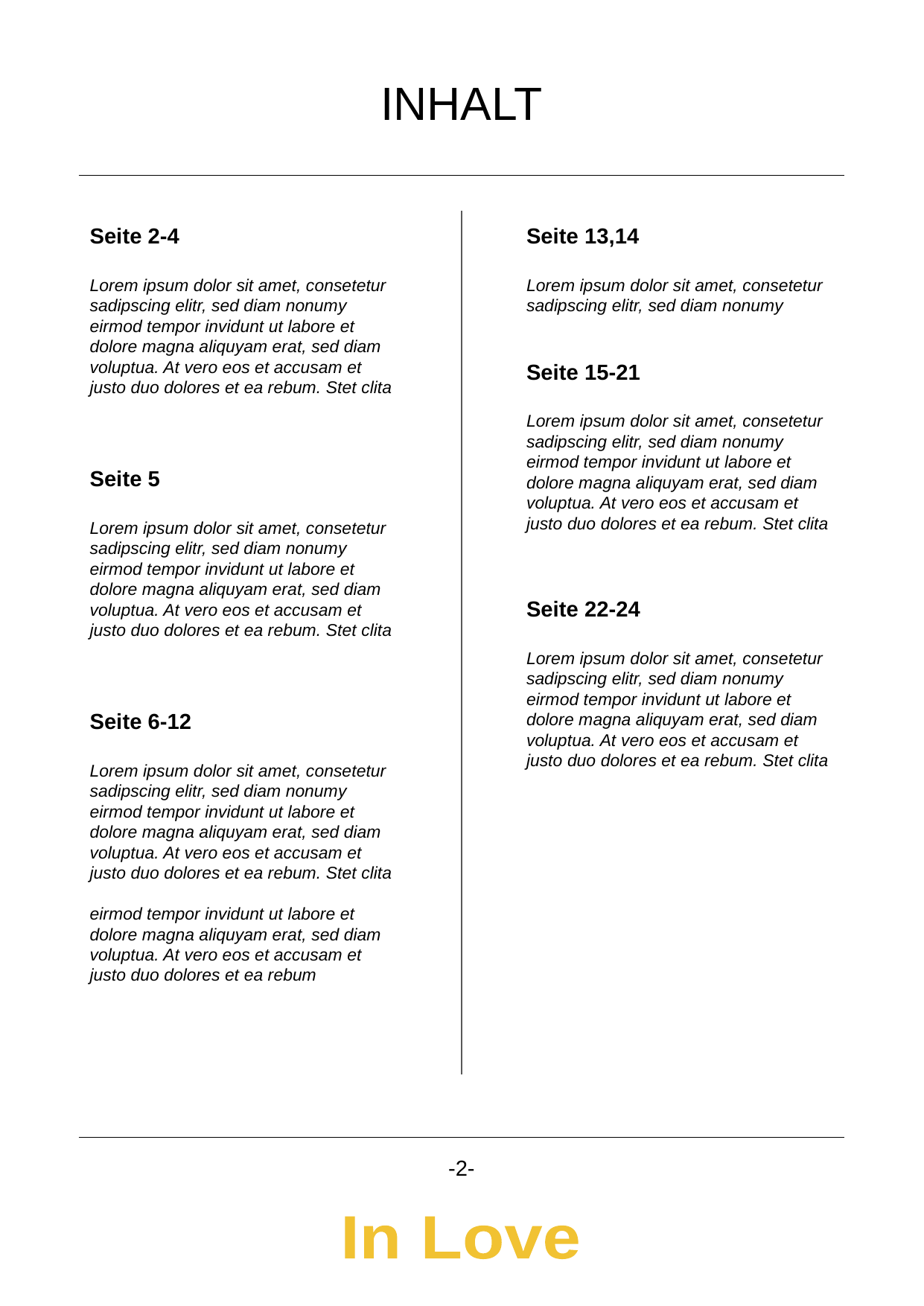

INHALT
Seite 2-4

Lorem ipsum dolor sit amet, consetetur sadipscing elitr, sed diam nonumy eirmod tempor invidunt ut labore et dolore magna aliquyam erat, sed diam voluptua. At vero eos et accusam et justo duo dolores et ea rebum. Stet clita
Seite 13,14

Lorem ipsum dolor sit amet, consetetur sadipscing elitr, sed diam nonumy
Seite 15-21

Lorem ipsum dolor sit amet, consetetur sadipscing elitr, sed diam nonumy eirmod tempor invidunt ut labore et dolore magna aliquyam erat, sed diam voluptua. At vero eos et accusam et justo duo dolores et ea rebum. Stet clita
Seite 5

Lorem ipsum dolor sit amet, consetetur sadipscing elitr, sed diam nonumy eirmod tempor invidunt ut labore et dolore magna aliquyam erat, sed diam voluptua. At vero eos et accusam et justo duo dolores et ea rebum. Stet clita
Seite 22-24

Lorem ipsum dolor sit amet, consetetur sadipscing elitr, sed diam nonumy eirmod tempor invidunt ut labore et dolore magna aliquyam erat, sed diam voluptua. At vero eos et accusam et justo duo dolores et ea rebum. Stet clita
Seite 6-12

Lorem ipsum dolor sit amet, consetetur sadipscing elitr, sed diam nonumy eirmod tempor invidunt ut labore et dolore magna aliquyam erat, sed diam voluptua. At vero eos et accusam et justo duo dolores et ea rebum. Stet clita

eirmod tempor invidunt ut labore et dolore magna aliquyam erat, sed diam voluptua. At vero eos et accusam et justo duo dolores et ea rebum
-2-
In Love